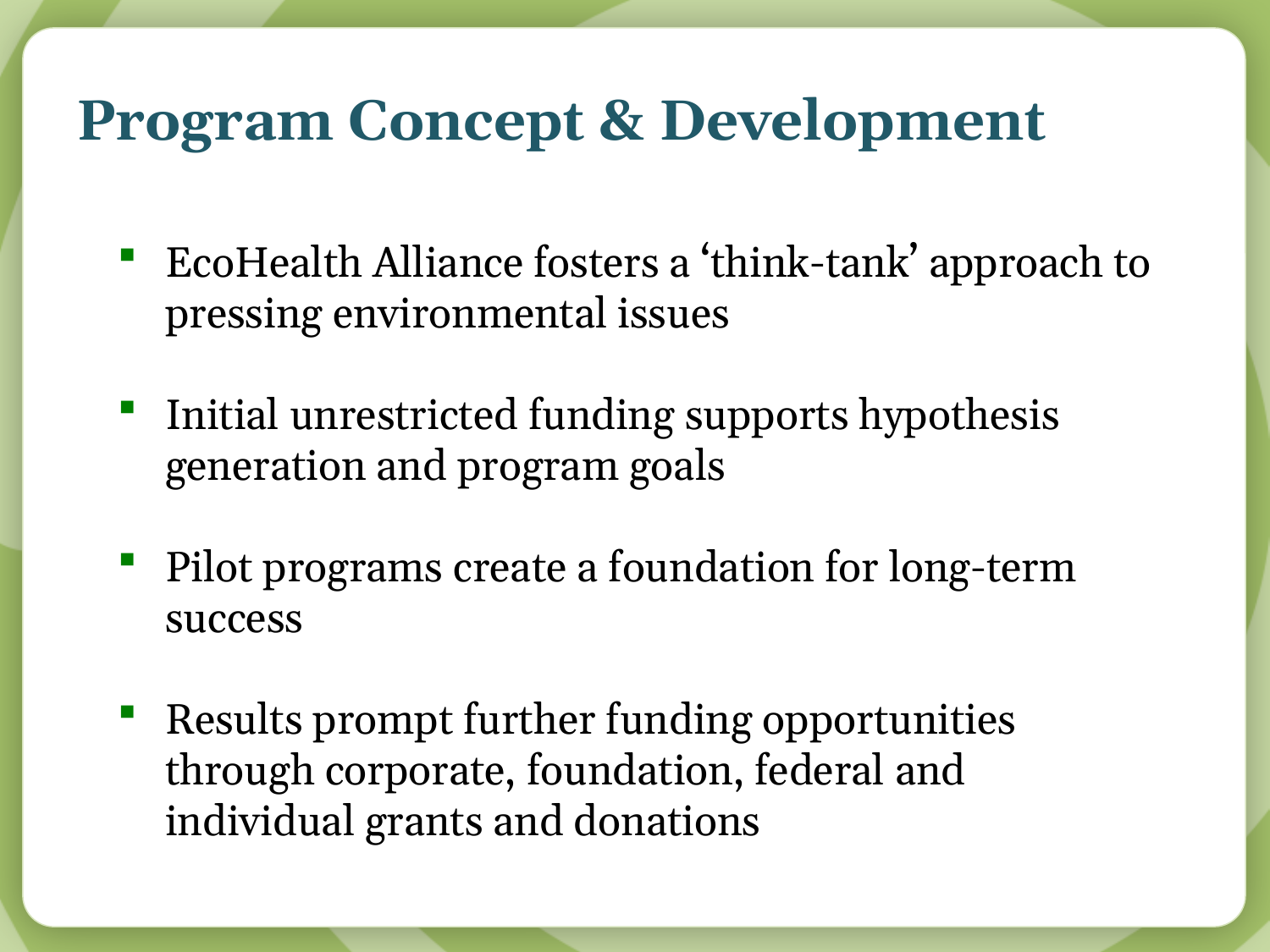

Program Concept & Development
EcoHealth Alliance fosters a ‘think-tank’ approach to pressing environmental issues
Initial unrestricted funding supports hypothesis generation and program goals
Pilot programs create a foundation for long-term success
Results prompt further funding opportunities through corporate, foundation, federal and individual grants and donations